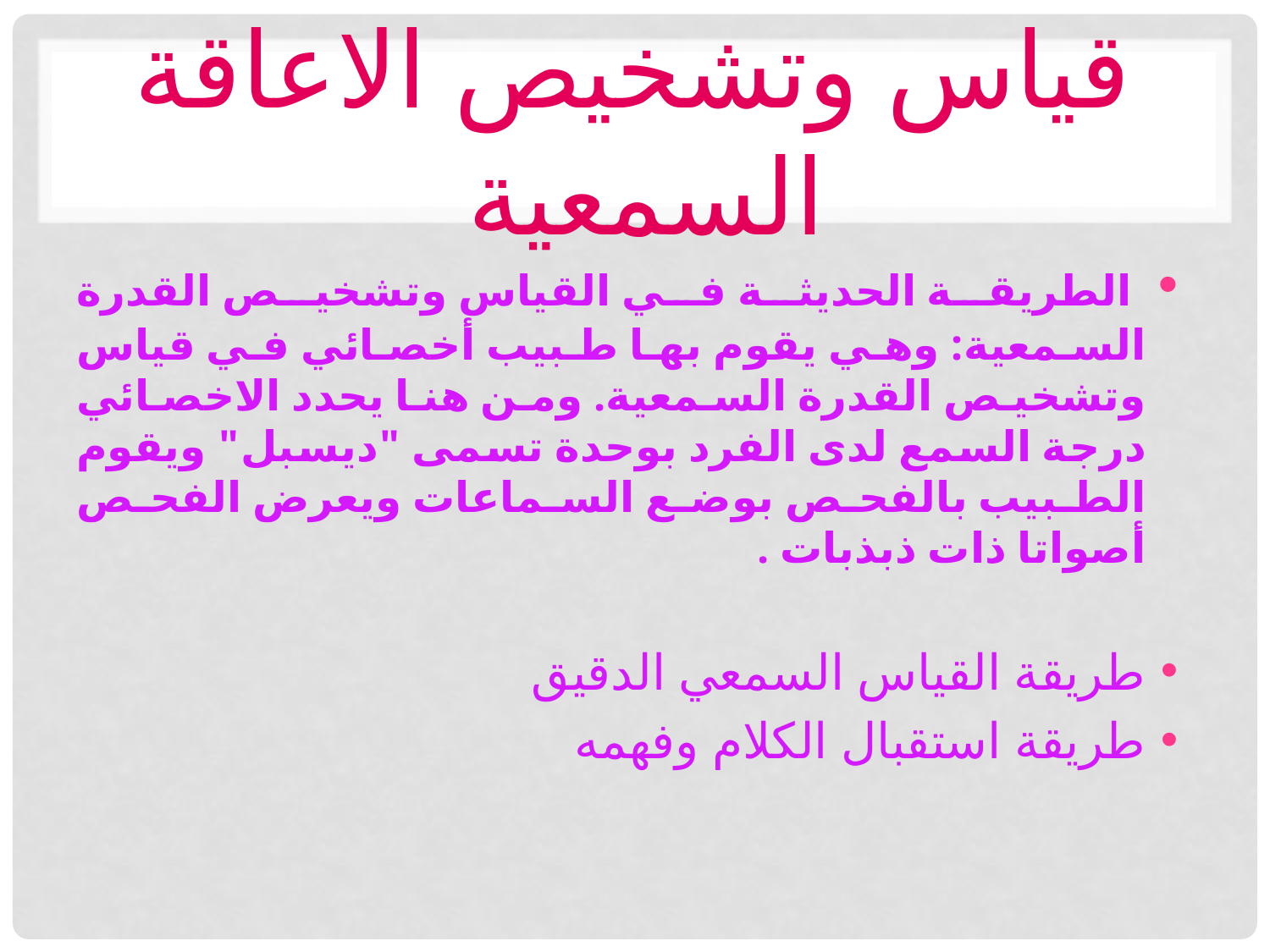

# قياس وتشخيص الاعاقة السمعية
 الطريقة الحديثة في القياس وتشخيص القدرة السمعية: وهي يقوم بها طبيب أخصائي في قياس وتشخيص القدرة السمعية. ومن هنا يحدد الاخصائي درجة السمع لدى الفرد بوحدة تسمى "ديسبل" ويقوم الطبيب بالفحص بوضع السماعات ويعرض الفحص أصواتا ذات ذبذبات .

طريقة القياس السمعي الدقيق
طريقة استقبال الكلام وفهمه